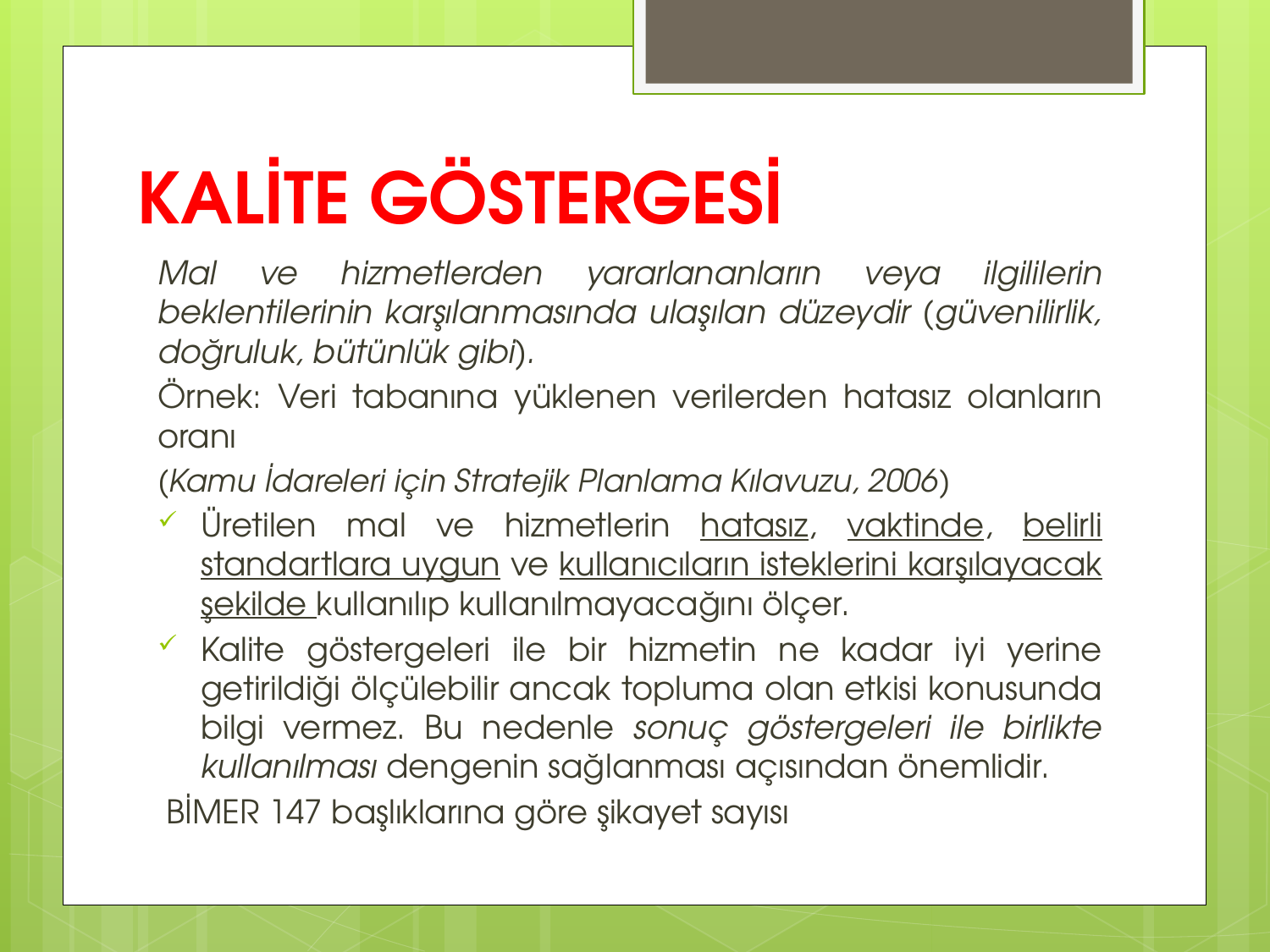

# KALİTE GÖSTERGESİ
Mal ve hizmetlerden yararlananların veya ilgililerin beklentilerinin karşılanmasında ulaşılan düzeydir (güvenilirlik, doğruluk, bütünlük gibi).
Örnek: Veri tabanına yüklenen verilerden hatasız olanların oranı
(Kamu İdareleri için Stratejik Planlama Kılavuzu, 2006)
Üretilen mal ve hizmetlerin hatasız, vaktinde, belirli standartlara uygun ve kullanıcıların isteklerini karşılayacak şekilde kullanılıp kullanılmayacağını ölçer.
Kalite göstergeleri ile bir hizmetin ne kadar iyi yerine getirildiği ölçülebilir ancak topluma olan etkisi konusunda bilgi vermez. Bu nedenle sonuç göstergeleri ile birlikte kullanılması dengenin sağlanması açısından önemlidir.
BİMER 147 başlıklarına göre şikayet sayısı